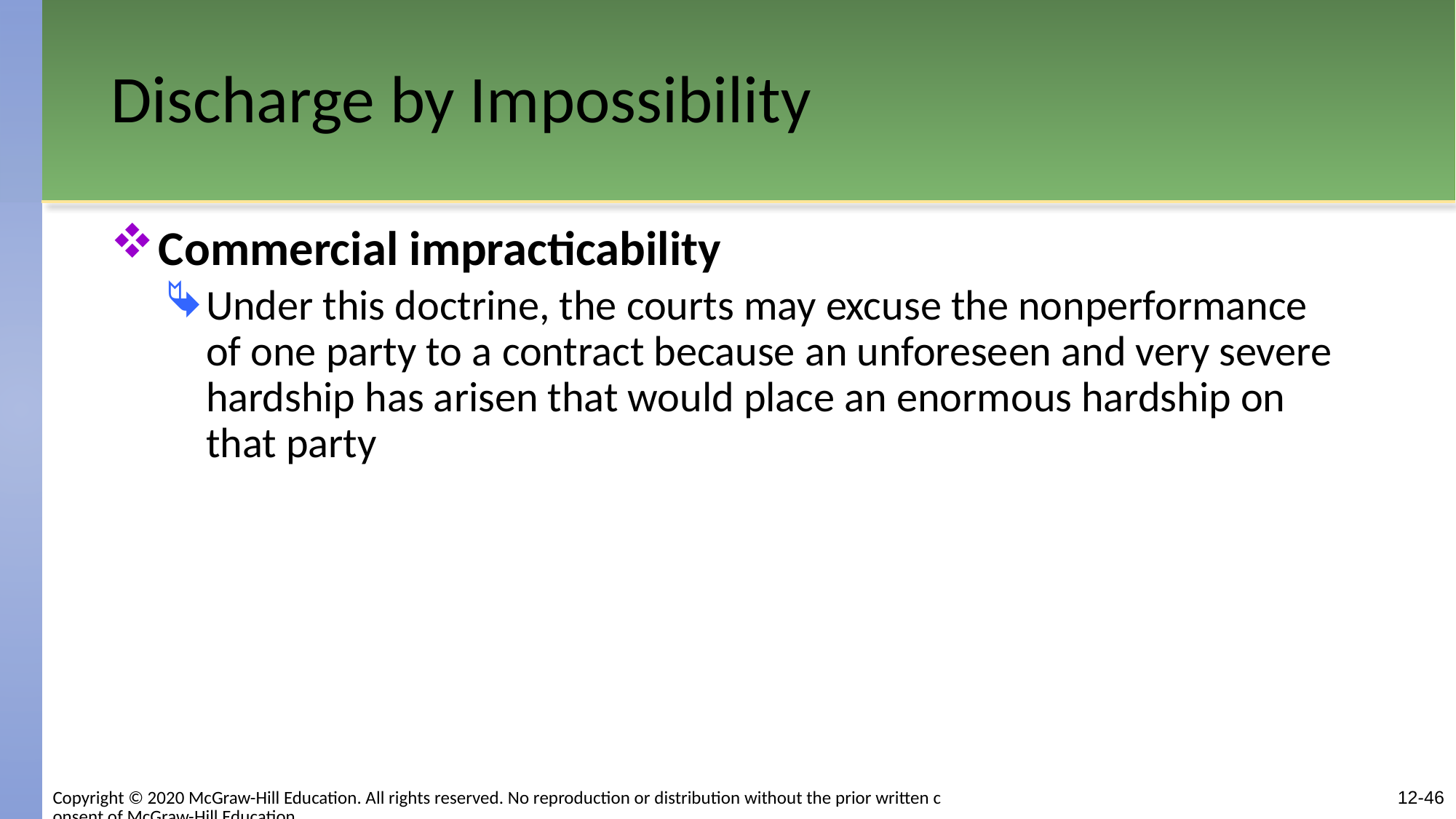

# Discharge by Impossibility
Commercial impracticability
Under this doctrine, the courts may excuse the nonperformance of one party to a contract because an unforeseen and very severe hardship has arisen that would place an enormous hardship on that party
Copyright © 2020 McGraw-Hill Education. All rights reserved. No reproduction or distribution without the prior written consent of McGraw-Hill Education.
12-46